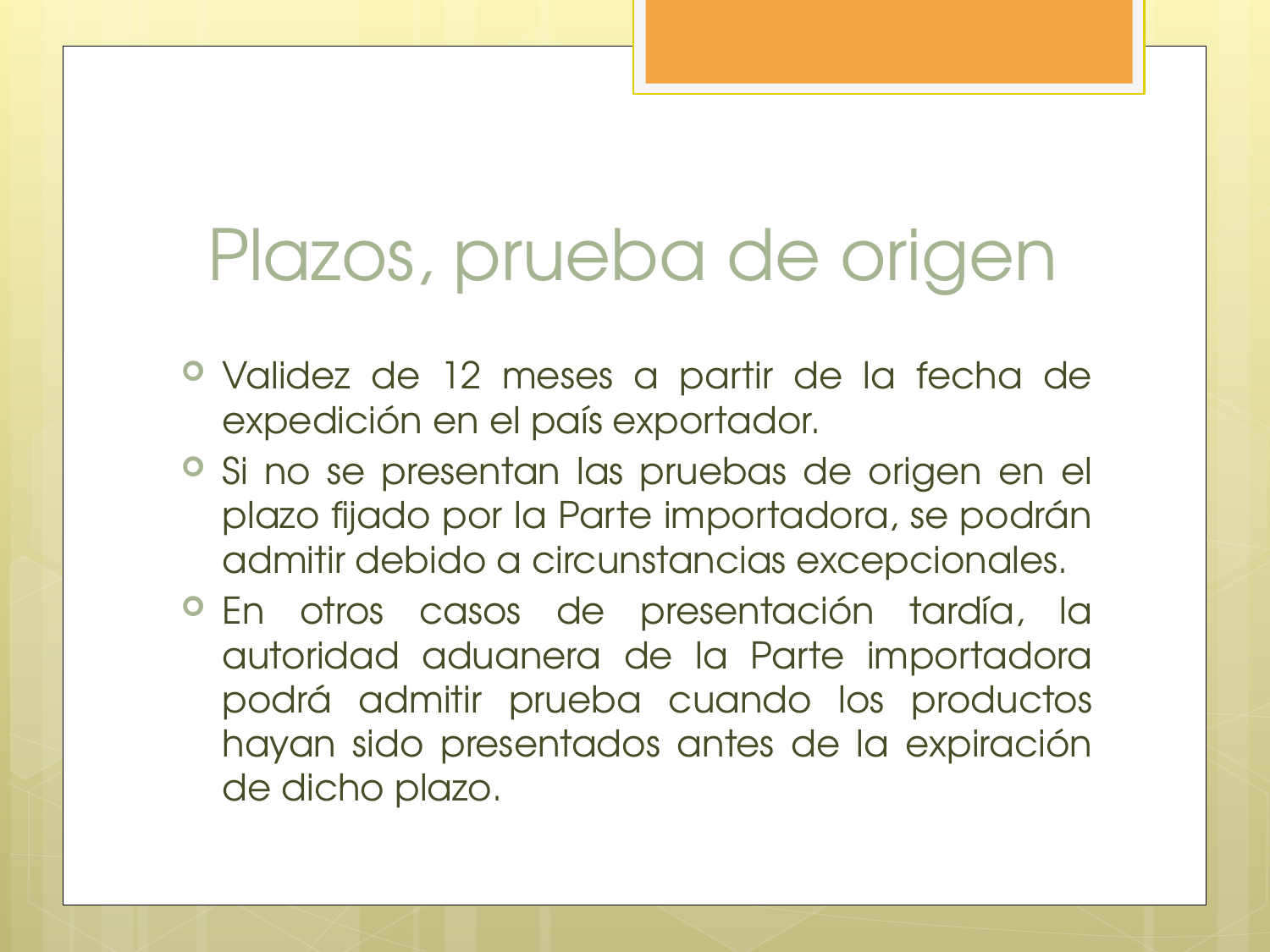

# Plazos, prueba de origen
Validez de 12 meses a partir de la fecha de expedición en el país exportador.
Si no se presentan las pruebas de origen en el plazo fijado por la Parte importadora, se podrán admitir debido a circunstancias excepcionales.
En otros casos de presentación tardía, la autoridad aduanera de la Parte importadora podrá admitir prueba cuando los productos hayan sido presentados antes de la expiración de dicho plazo.